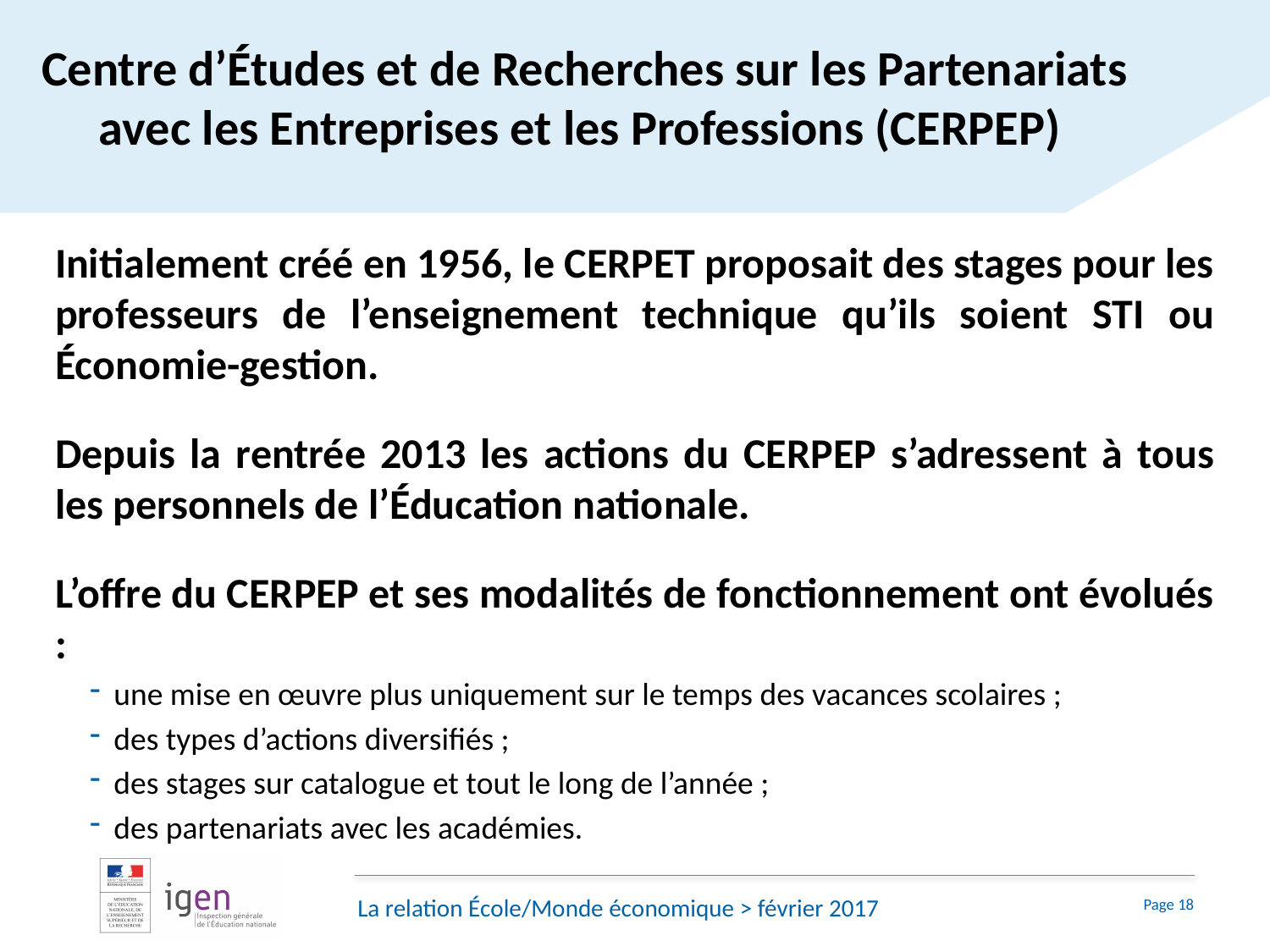

# Centre d’Études et de Recherches sur les Partenariats avec les Entreprises et les Professions (CERPEP)
Initialement créé en 1956, le CERPET proposait des stages pour les professeurs de l’enseignement technique qu’ils soient STI ou Économie-gestion.

Depuis la rentrée 2013 les actions du CERPEP s’adressent à tous les personnels de l’Éducation nationale.

L’offre du CERPEP et ses modalités de fonctionnement ont évolués :
une mise en œuvre plus uniquement sur le temps des vacances scolaires ;
des types d’actions diversifiés ;
des stages sur catalogue et tout le long de l’année ;
des partenariats avec les académies.